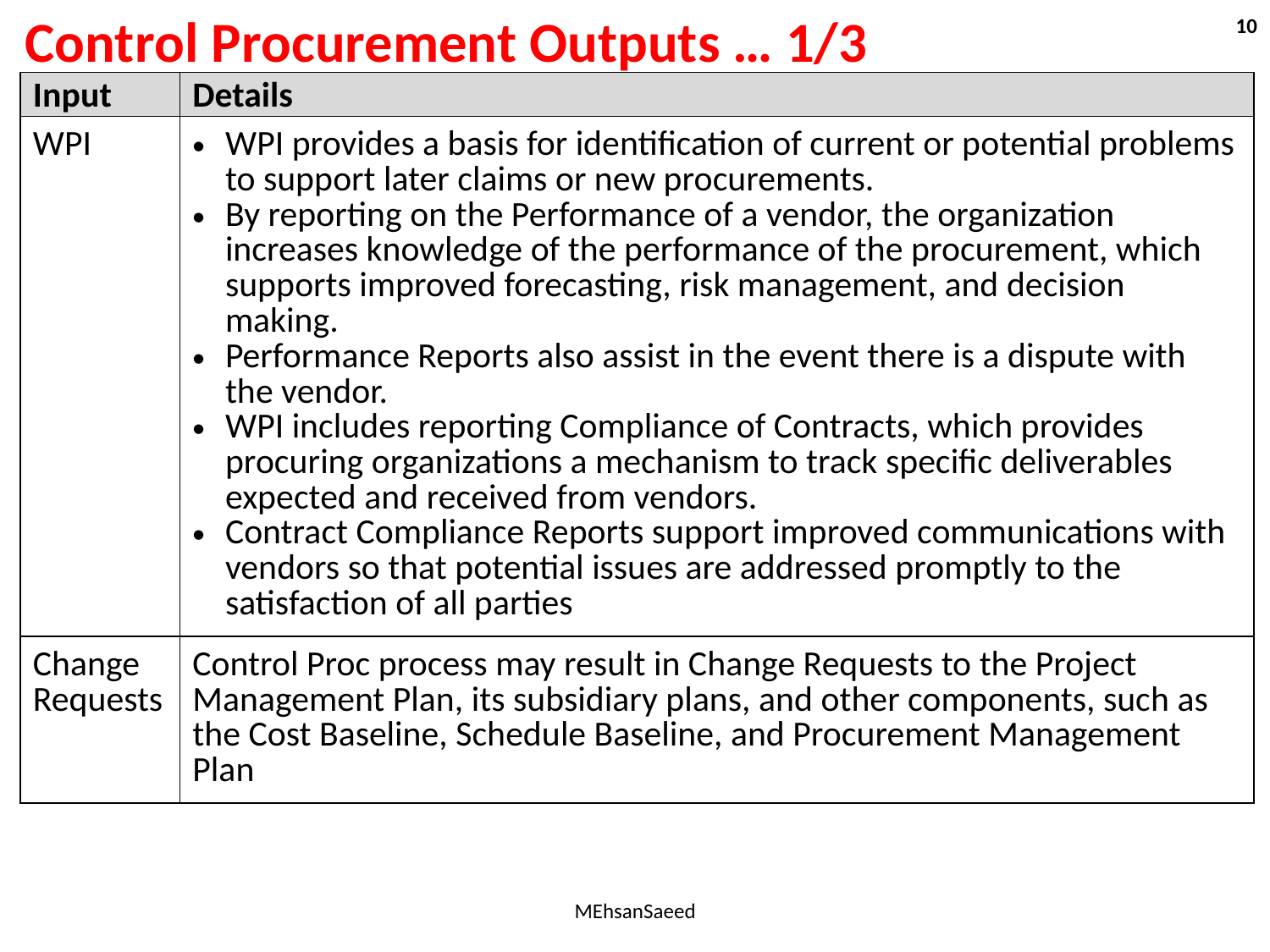

# Control Procurement Outputs … 1/3
10
| Input | Details |
| --- | --- |
| WPI | WPI provides a basis for identification of current or potential problems to support later claims or new procurements. By reporting on the Performance of a vendor, the organization increases knowledge of the performance of the procurement, which supports improved forecasting, risk management, and decision making. Performance Reports also assist in the event there is a dispute with the vendor. WPI includes reporting Compliance of Contracts, which provides procuring organizations a mechanism to track specific deliverables expected and received from vendors. Contract Compliance Reports support improved communications with vendors so that potential issues are addressed promptly to the satisfaction of all parties |
| Change Requests | Control Proc process may result in Change Requests to the Project Management Plan, its subsidiary plans, and other components, such as the Cost Baseline, Schedule Baseline, and Procurement Management Plan |
MEhsanSaeed